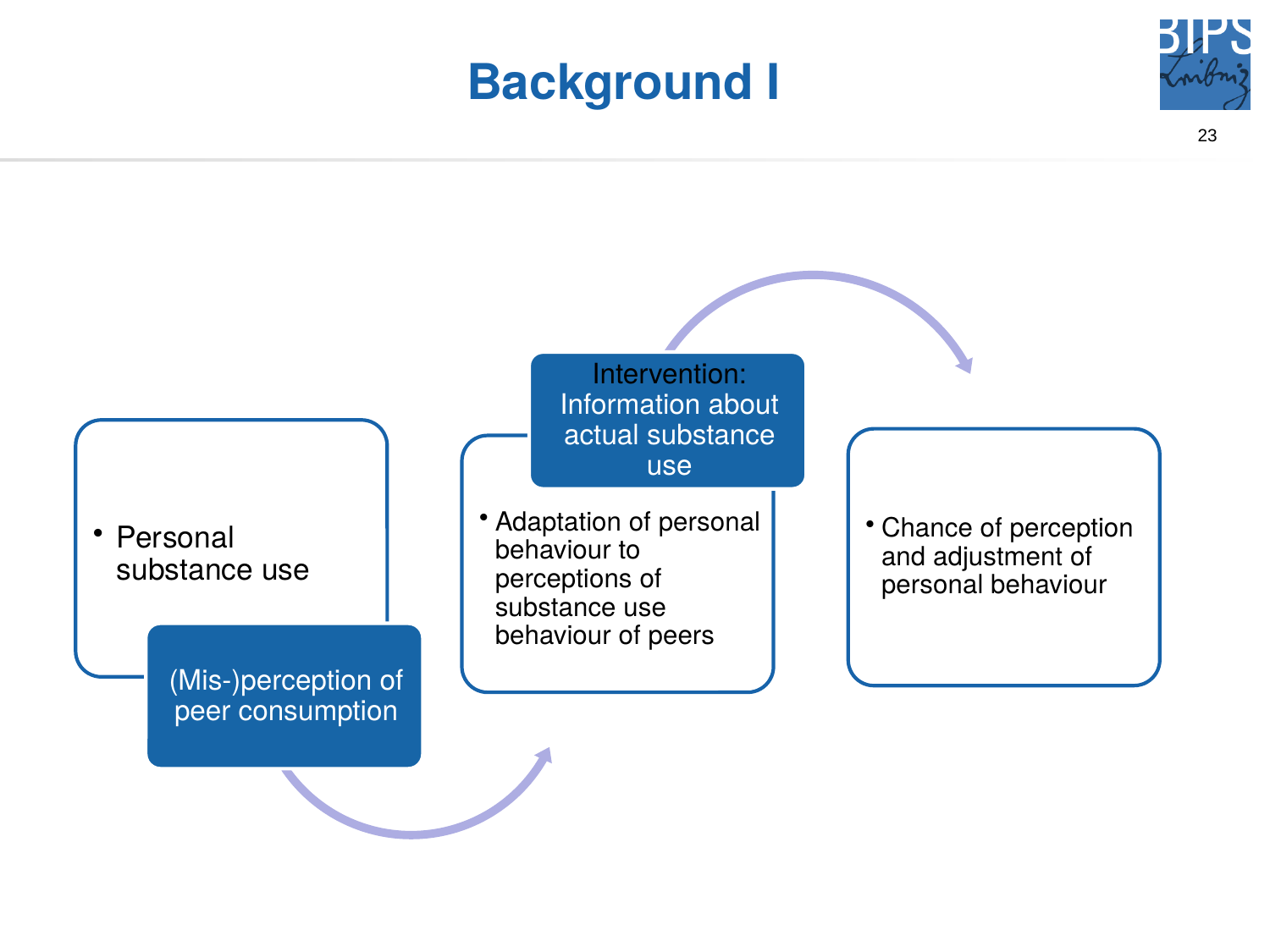

# Background I

Personal substance use
(Mis-)perception of peer consumption
Adaptation of personal behaviour to perceptions of substance use behaviour of peers

Intervention: Information about actual substance use

Chance of perception and adjustment of personal behaviour